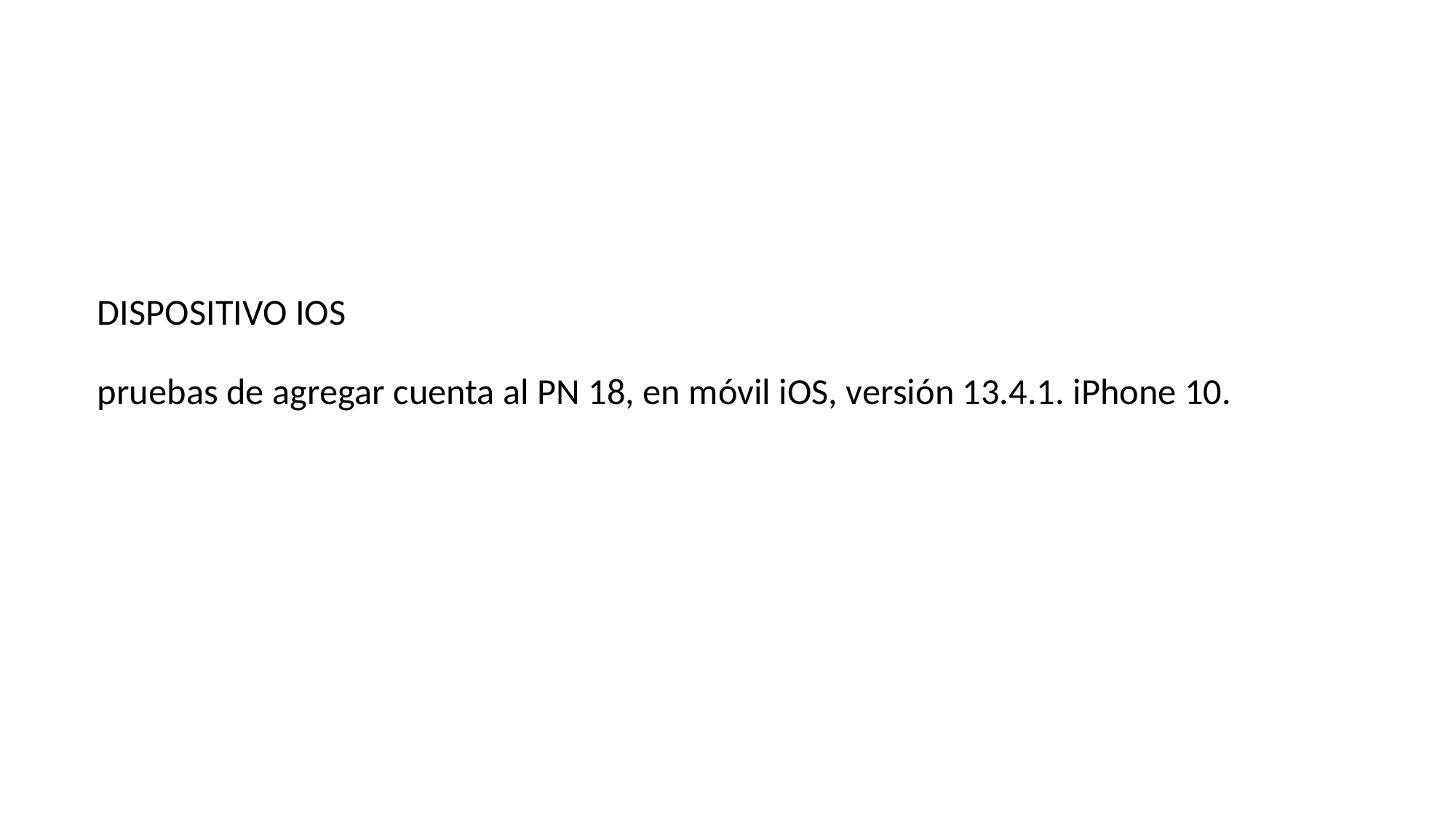

# DISPOSITIVO IOS pruebas de agregar cuenta al PN 18, en móvil iOS, versión 13.4.1. iPhone 10.